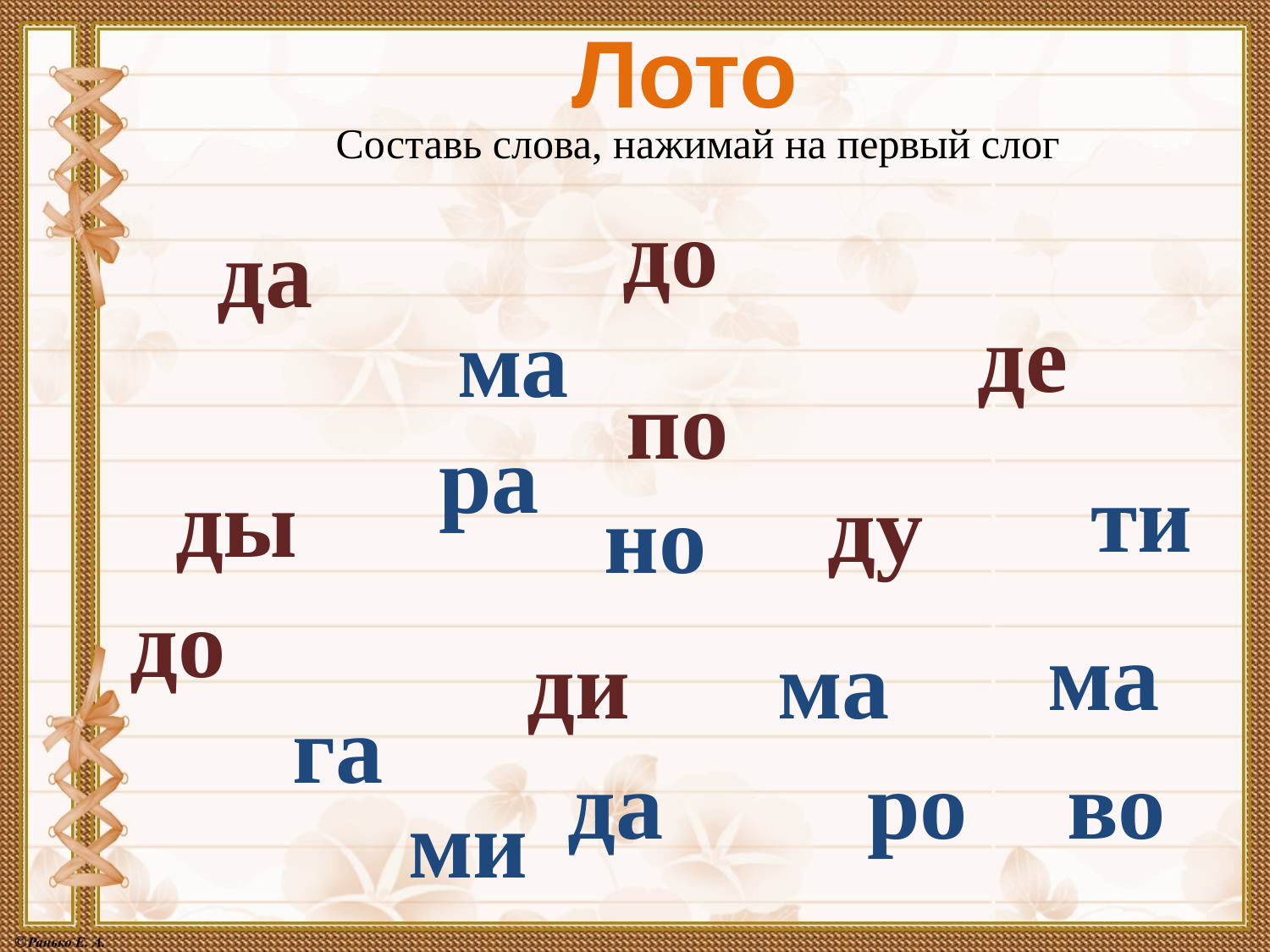

Лото
Составь слова, нажимай на первый слог
до
да
де
ма
по
ра
ти
ды
ду
но
до
ма
ди
ма
га
да
ро
во
ми